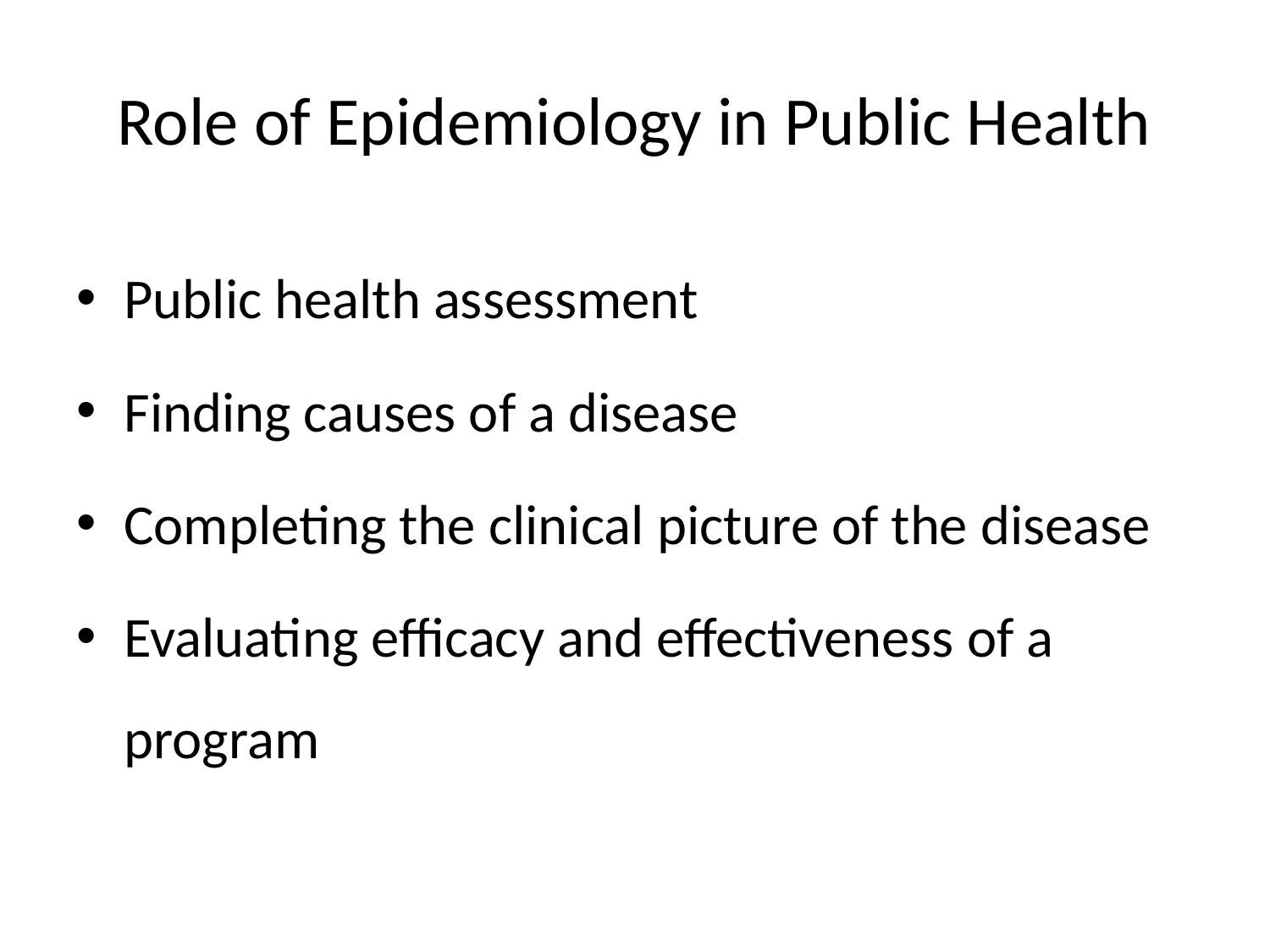

# Role of Epidemiology in Public Health
Public health assessment
Finding causes of a disease
Completing the clinical picture of the disease
Evaluating efficacy and effectiveness of a program